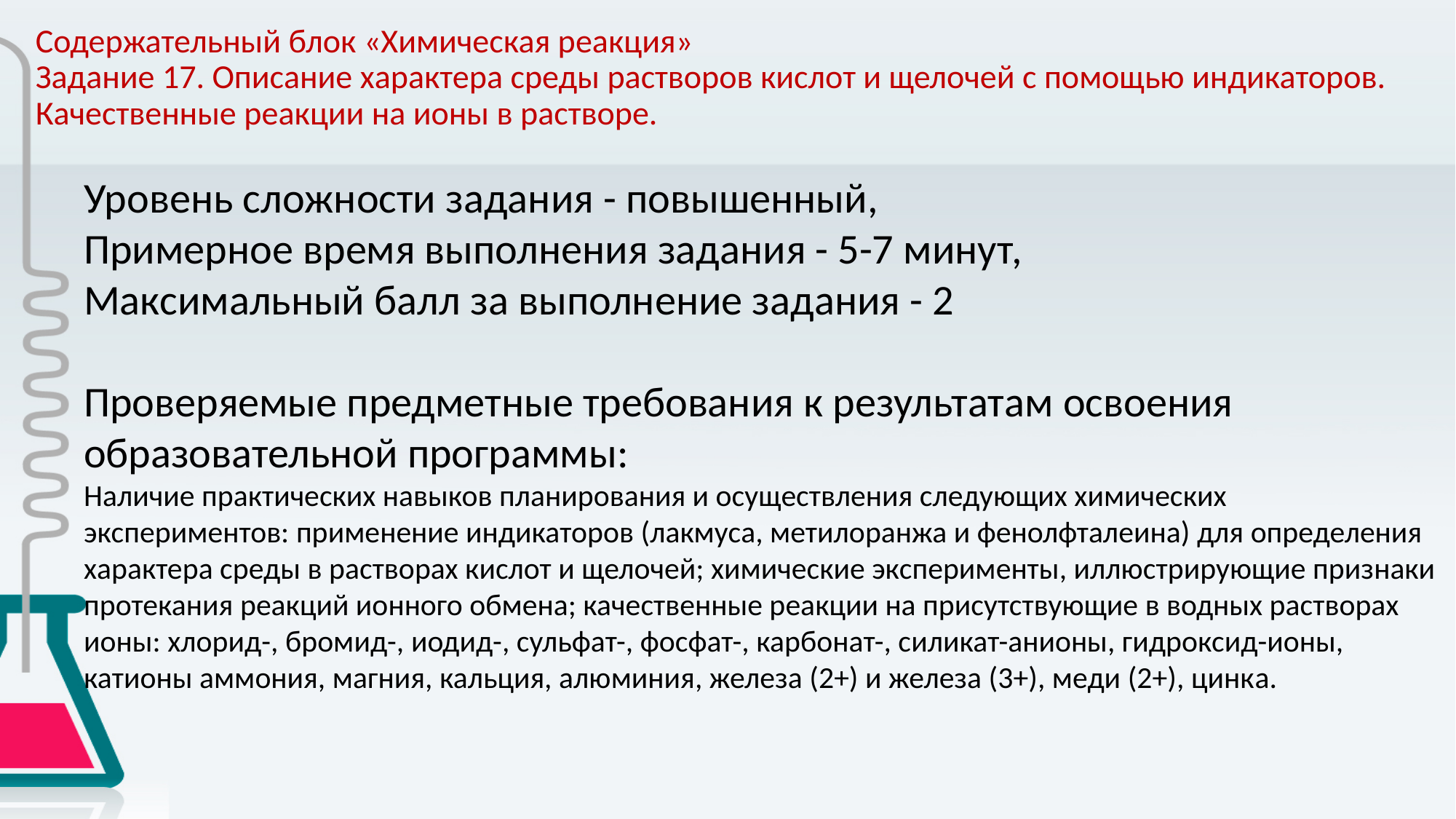

# Содержательный блок «Химическая реакция» Задание 17. Описание характера среды растворов кислот и щелочей с помощью индикаторов. Качественные реакции на ионы в растворе.
Уровень сложности задания - повышенный,
Примерное время выполнения задания - 5-7 минут,
Максимальный балл за выполнение задания - 2

Проверяемые предметные требования к результатам освоения образовательной программы:
Наличие практических навыков планирования и осуществления следующих химических экспериментов: применение индикаторов (лакмуса, метилоранжа и фенолфталеина) для определения характера среды в растворах кислот и щелочей; химические эксперименты, иллюстрирующие признаки протекания реакций ионного обмена; качественные реакции на присутствующие в водных растворах ионы: хлорид-, бромид-, иодид-, сульфат-, фосфат-, карбонат-, силикат-анионы, гидроксид-ионы, катионы аммония, магния, кальция, алюминия, железа (2+) и железа (3+), меди (2+), цинка.